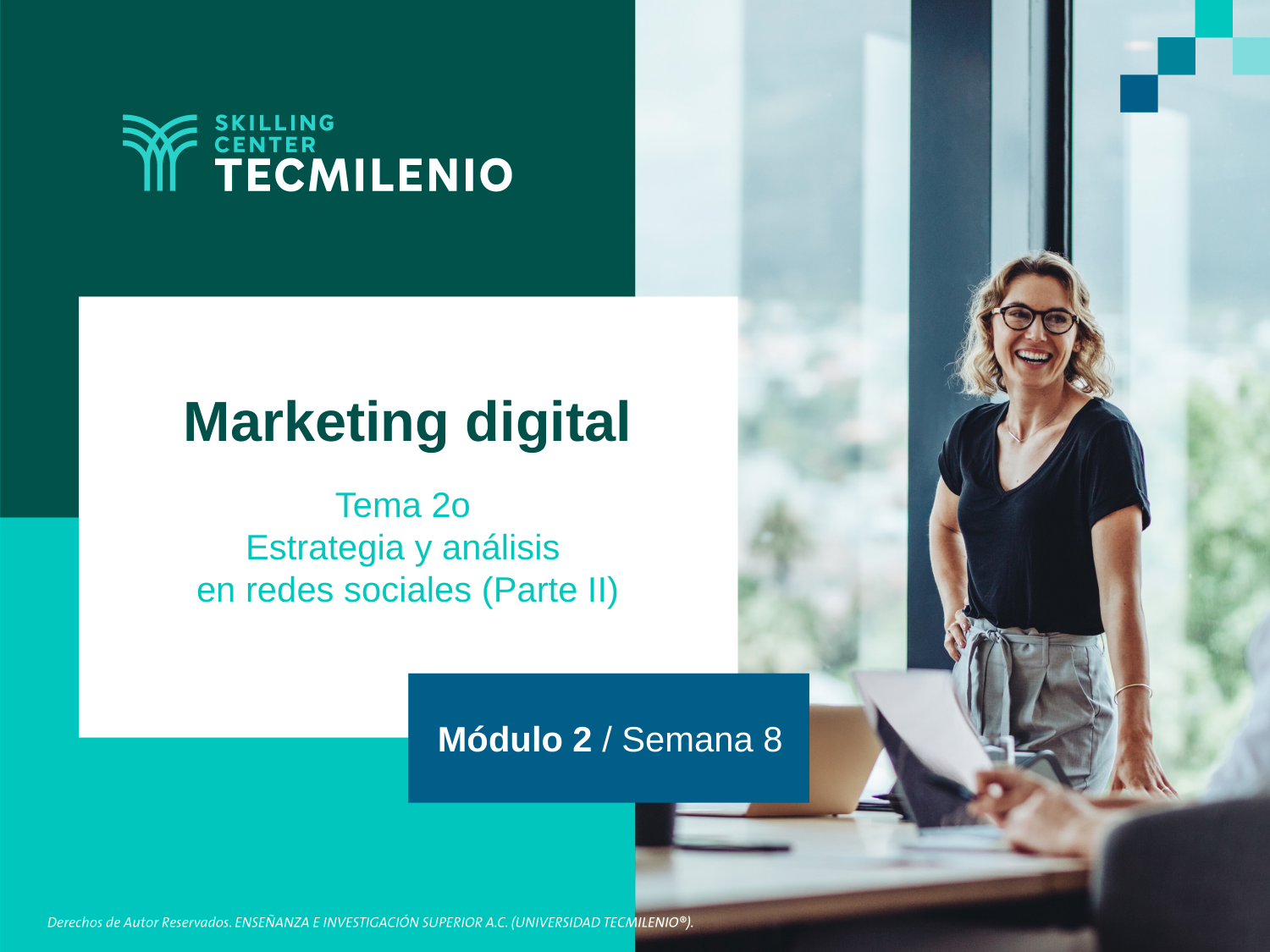

Marketing digital
Tema 2o
Estrategia y análisis
en redes sociales (Parte II)
Módulo 2 / Semana 8